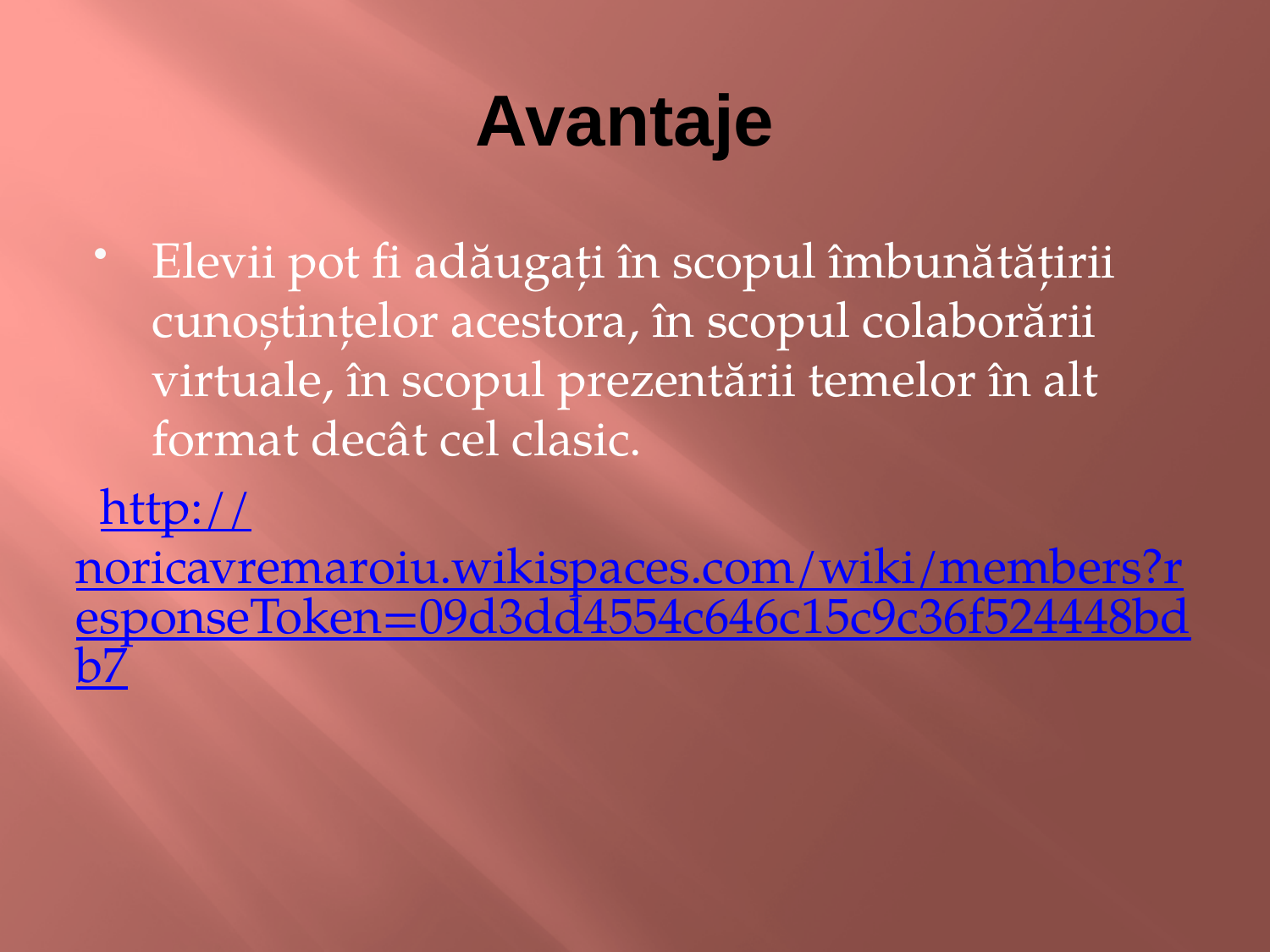

# Avantaje
Elevii pot fi adăugaţi în scopul îmbunătăţirii cunoştinţelor acestora, în scopul colaborării virtuale, în scopul prezentării temelor în alt format decât cel clasic.
  http://noricavremaroiu.wikispaces.com/wiki/members?responseToken=09d3dd4554c646c15c9c36f524448bdb7